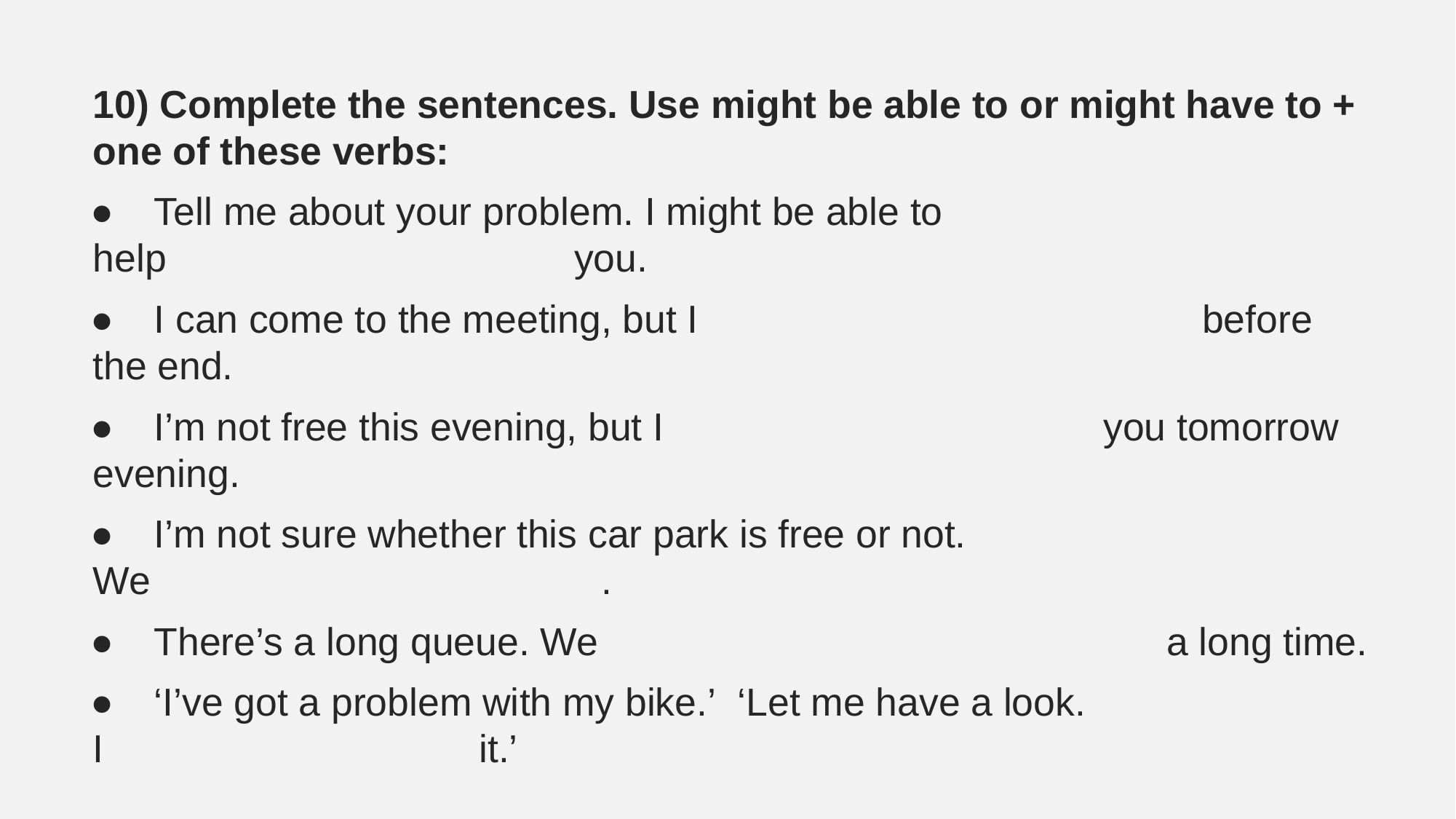

#
10) Complete the sentences. Use might be able to or might have to + one of these verbs:
⦁    Tell me about your problem. I might be able to help                                      you.
⦁    I can come to the meeting, but I                                               before the end.
⦁    I’m not free this evening, but I                                         you tomorrow evening.
⦁    I’m not sure whether this car park is free or not. We                                          .
⦁    There’s a long queue. We                                                     a long time.
⦁    ‘I’ve got a problem with my bike.’  ‘Let me have a look. I                                   it.’